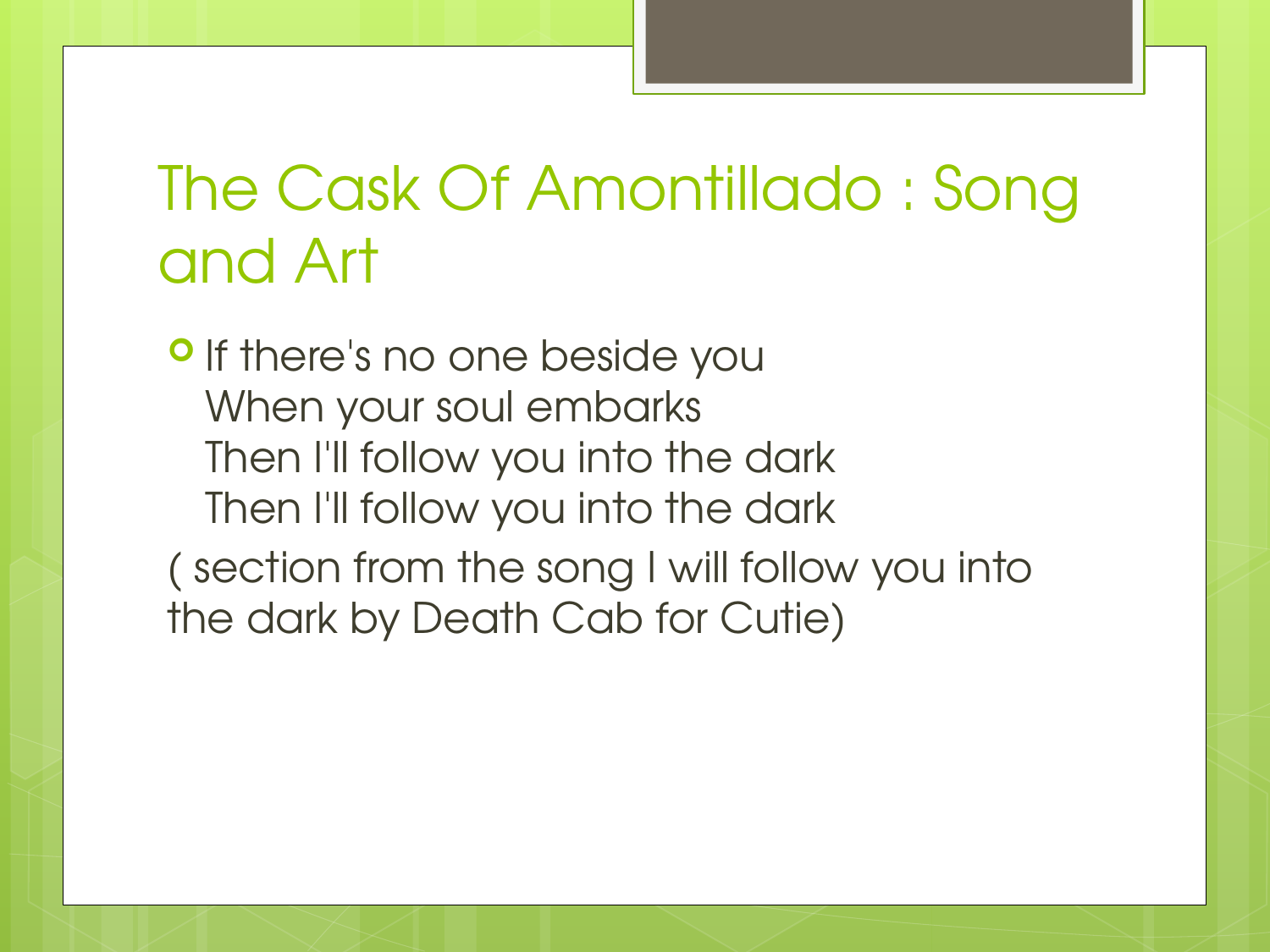

# The Cask Of Amontillado : Song and Art
If there's no one beside you
When your soul embarks
Then I'll follow you into the dark
Then I'll follow you into the dark
( section from the song I will follow you into the dark by Death Cab for Cutie)